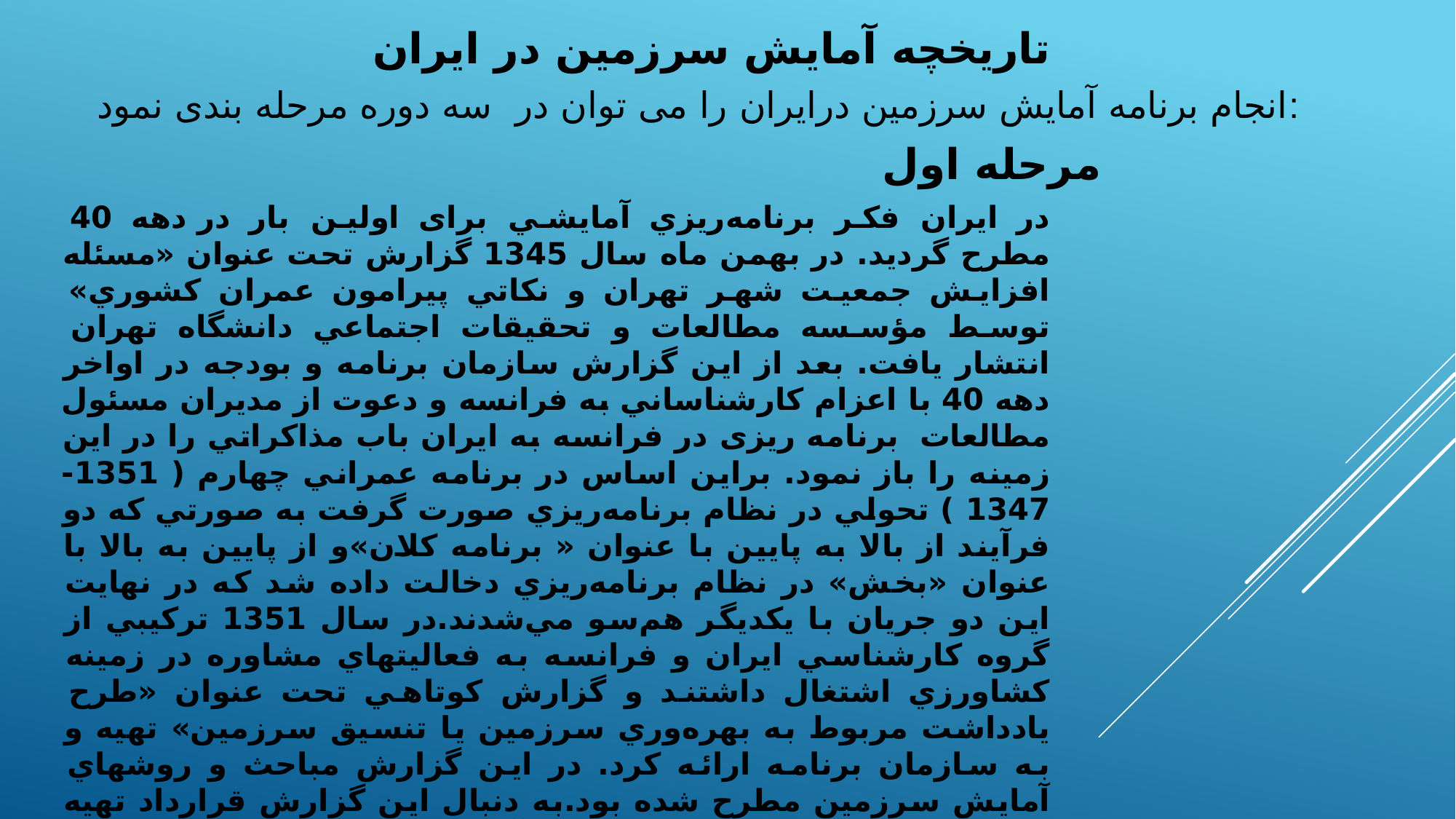

تاریخچه آمایش سرزمین در ایران
انجام برنامه آمایش سرزمین درایران را می توان در  سه دوره مرحله بندی نمود:
مرحله اول
در ایران  فكر برنامه‌ريزي آمايشي  برای اولین  بار در دهه 40 مطرح گردید. در بهمن ماه سال 1345 گزارش تحت عنوان «مسئله افزايش جمعيت شهر تهران و نكاتي پيرامون عمران كشوري» توسط مؤسسه مطالعات و تحقيقات اجتماعي دانشگاه تهران انتشار يافت. بعد از اين گزارش سازمان برنامه و بودجه در اواخر دهه 40 با اعزام كارشناساني به فرانسه و دعوت از مديران مسئول مطالعات  برنامه ریزی در فرانسه به ايران باب مذاكراتي را در اين زمينه را باز نمود. براین اساس در برنامه عمراني چهارم ( 1351-1347 ) تحولي در نظام برنامه‌ريزي صورت گرفت به صورتي كه دو فرآيند از بالا‌ به پايين با عنوان « برنامه كلا‌ن»و از پايين به بالا‌ با عنوان «بخش» در نظام برنامه‌ريزي دخالت داده شد كه در نهايت اين دو جريان با يكديگر هم‌سو مي‌شدند.در سال 1351 تركيبي از گروه كارشناسي ايران و فرانسه به فعاليتهاي مشاوره در زمينه كشاورزي اشتغال داشتند و گزارش كوتاهي تحت عنوان «طرح يادداشت مربوط به بهره‌وري سرزمين يا تنسیق سرزمين» تهيه و به سازمان برنامه ارائه كرد. در اين گزارش مباحث و روشهاي آمايش سرزمين مطرح شده بود.به دنبال اين گزارش قرارداد تهيه طرح آمايش سرزمين توسط مركز آمايش سرزمين كه در سازمان برنامه و بودجه مستقر بود با مشاور مذكور منعقد شد تا اين مشاور نيز نتايج دور اول مطالعات خويش را در چند مرحله تا اوايل سال 1355 و نتايج مرحله دوم را در ارديبهشت 1356 ارائه کرد.در نهايت نتايج كاربردي مطالعات آمايش سرزمين تحت عنوان «رهنمودهاي آمايش سرزمين براي تهيه برنامه عمراني ششم» تهيه و به سازمان برنامه و بودجه ارائه شد و براساس همين نتايج، برنامه عمراني ششم با ماهيتي آمايشي تهيه شد.